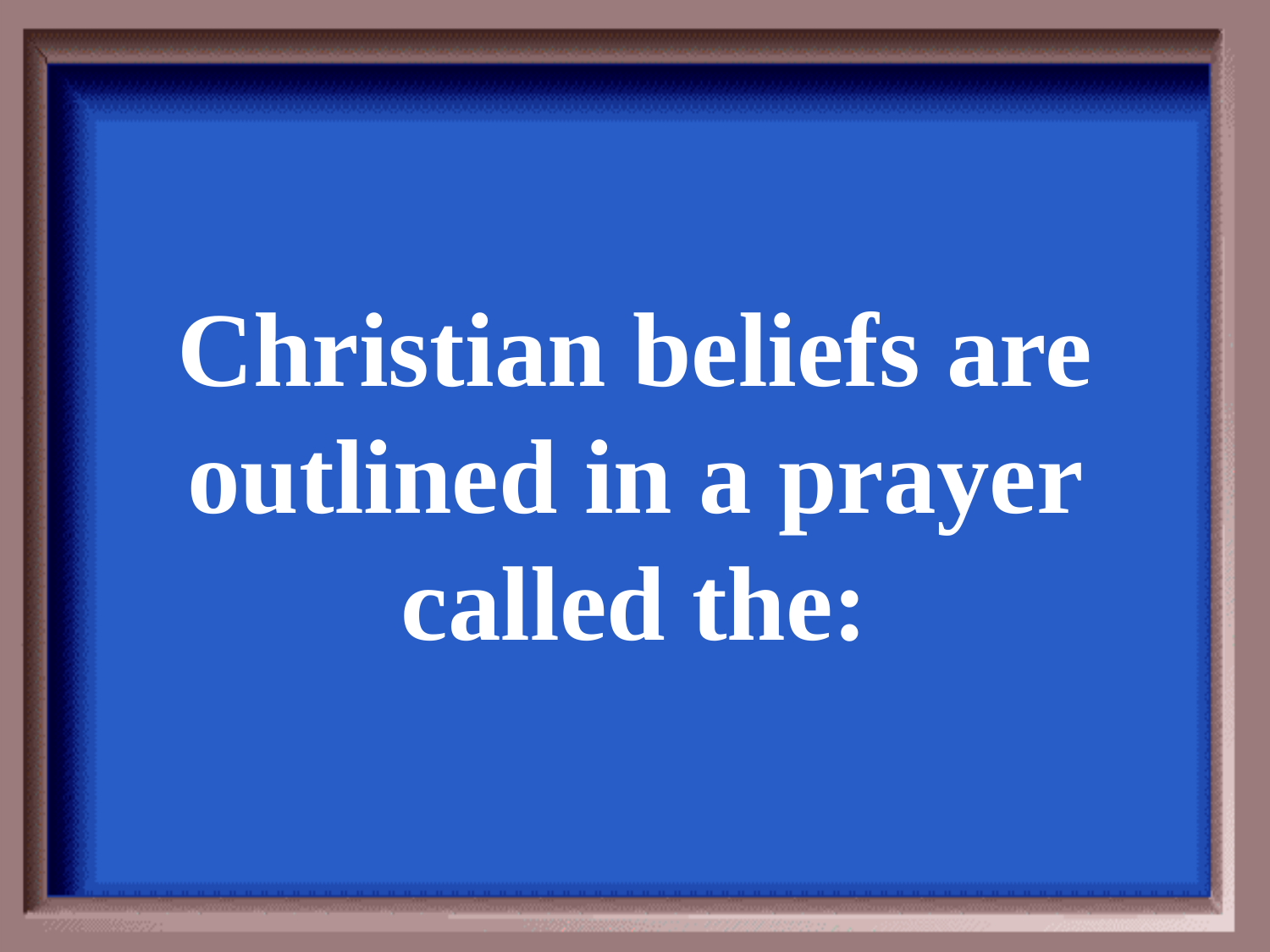

Christian beliefs are outlined in a prayer called the: